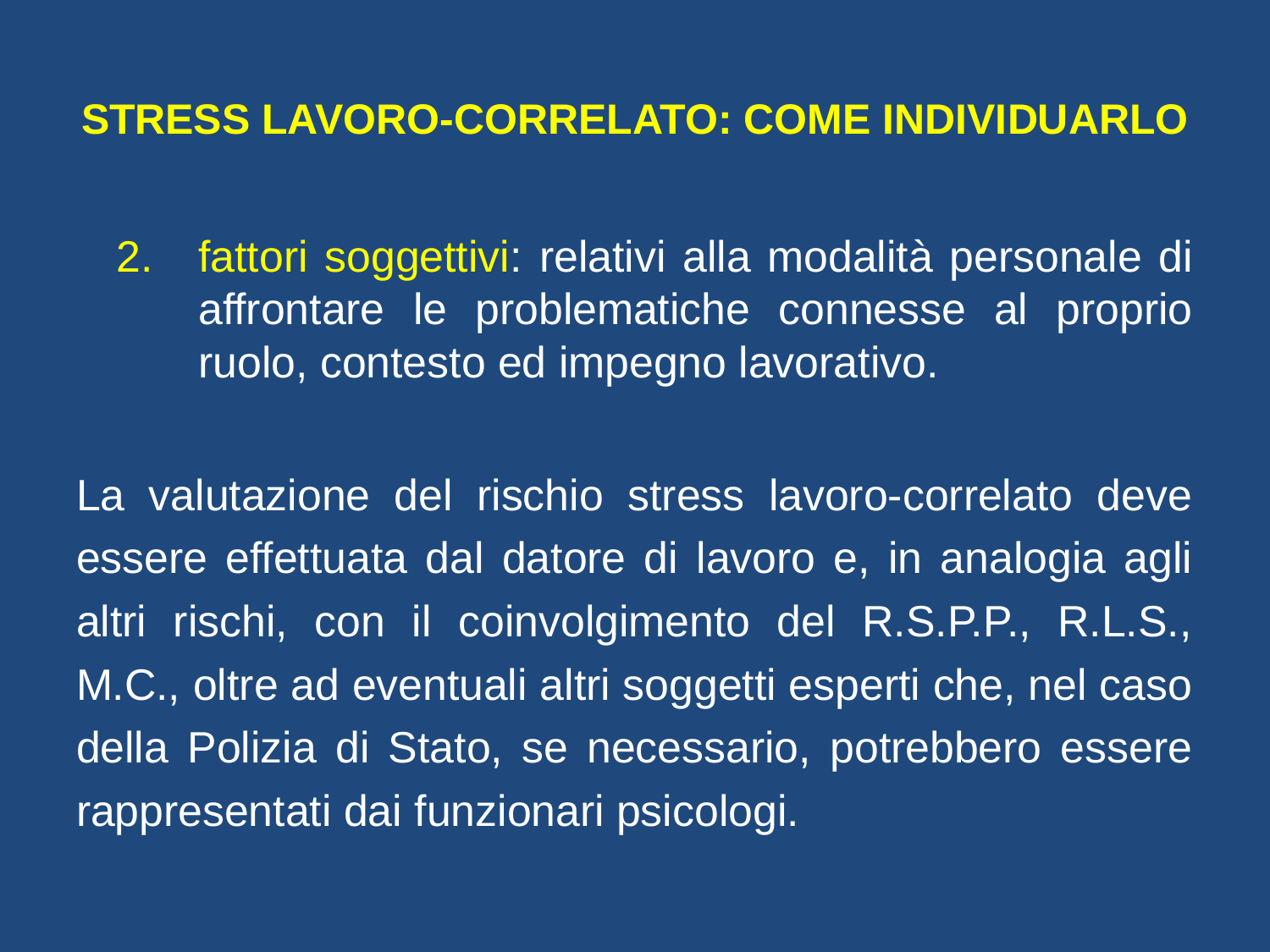

# STRESS LAVORO-CORRELATO: COME INDIVIDUARLO
fattori soggettivi: relativi alla modalità personale di affrontare le problematiche connesse al proprio ruolo, contesto ed impegno lavorativo.

La valutazione del rischio stress lavoro-correlato deve essere effettuata dal datore di lavoro e, in analogia agli altri rischi, con il coinvolgimento del R.S.P.P., R.L.S., M.C., oltre ad eventuali altri soggetti esperti che, nel caso della Polizia di Stato, se necessario, potrebbero essere rappresentati dai funzionari psicologi.